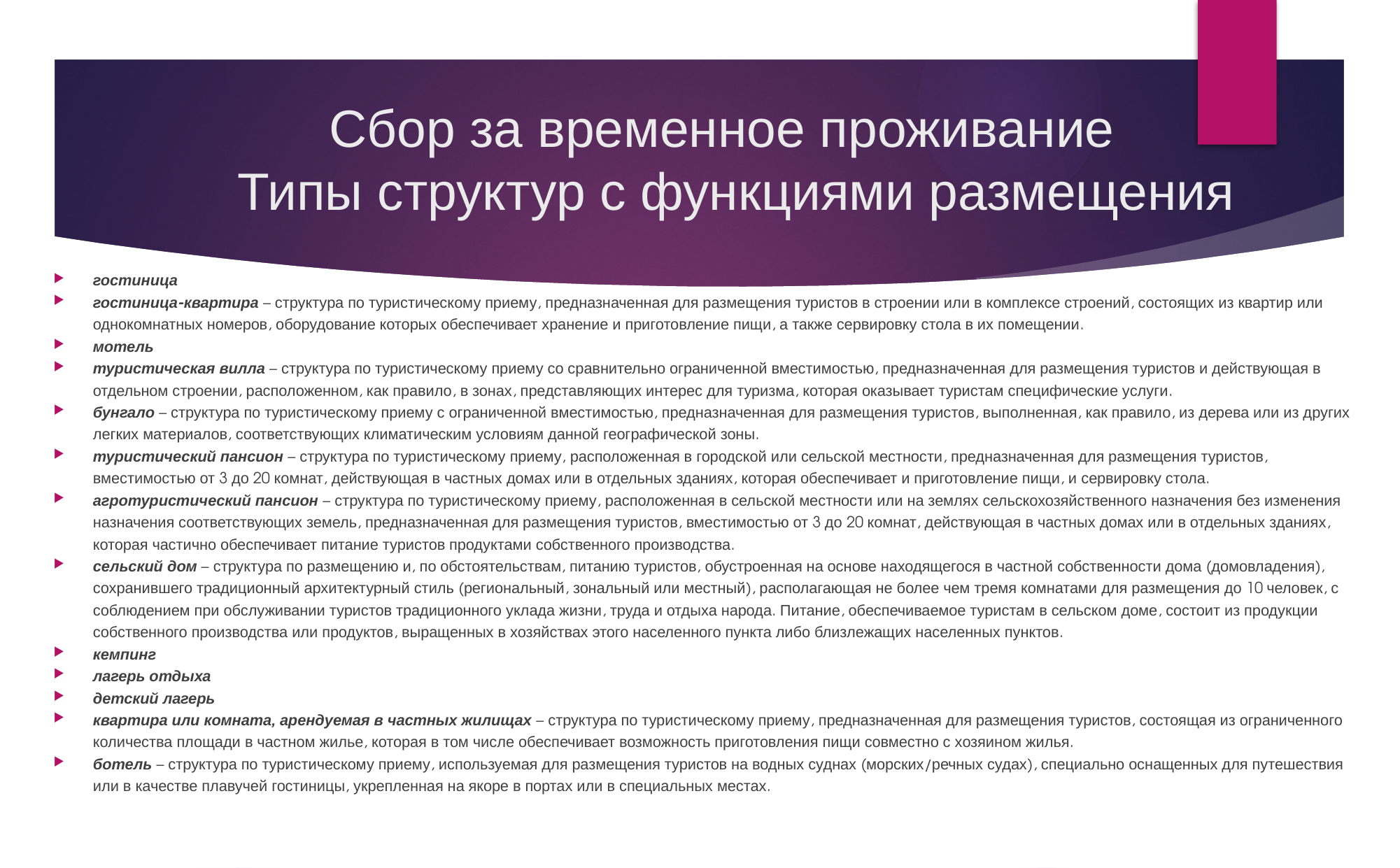

# Сбор за временное проживание Типы структур с функциями размещения

гостиница
гостиница-квартира – структура по туристическому приему, предназначенная для размещения туристов в строении или в комплексе строений, состоящих из квартир или однокомнатных номеров, оборудование которых обеспечивает хранение и приготовление пищи, а также сервировку стола в их помещении.
мотель
туристическая вилла – структура по туристическому приему со сравнительно ограниченной вместимостью, предназначенная для размещения туристов и действующая в отдельном строении, расположенном, как правило, в зонах, представляющих интерес для туризма, которая оказывает туристам специфические услуги.
бунгало – структура по туристическому приему с ограниченной вместимостью, предназначенная для размещения туристов, выполненная, как правило, из дерева или из других легких материалов, соответствующих климатическим условиям данной географической зоны.
туристический пансион – структура по туристическому приему, расположенная в городской или сельской местности, предназначенная для размещения туристов, вместимостью от 3 до 20 комнат, действующая в частных домах или в отдельных зданиях, которая обеспечивает и приготовление пищи, и сервировку стола.
агротуристический пансион – структура по туристическому приему, расположенная в сельской местности или на землях сельскохозяйственного назначения без изменения назначения соответствующих земель, предназначенная для размещения туристов, вместимостью от 3 до 20 комнат, действующая в частных домах или в отдельных зданиях, которая частично обеспечивает питание туристов продуктами собственного производства.
сельский дом – структура по размещению и, по обстоятельствам, питанию туристов, обустроенная на основе находящегося в частной собственности дома (домовладения), сохранившего традиционный архитектурный стиль (региональный, зональный или местный), располагающая не более чем тремя комнатами для размещения до 10 человек, с соблюдением при обслуживании туристов традиционного уклада жизни, труда и отдыха народа. Питание, обеспечиваемое туристам в сельском доме, состоит из продукции собственного производства или продуктов, выращенных в хозяйствах этого населенного пункта либо близлежащих населенных пунктов.
кемпинг
лагерь отдыха
детский лагерь
квартира или комната, арендуемая в частных жилищах – структура по туристическому приему, предназначенная для размещения туристов, состоящая из ограниченного количества площади в частном жилье, которая в том числе обеспечивает возможность приготовления пищи совместно с хозяином жилья.
ботель – структура по туристическому приему, используемая для размещения туристов на водных суднах (морских/речных судах), специально оснащенных для путешествия или в качестве плавучей гостиницы, укрепленная на якоре в портах или в специальных местах.